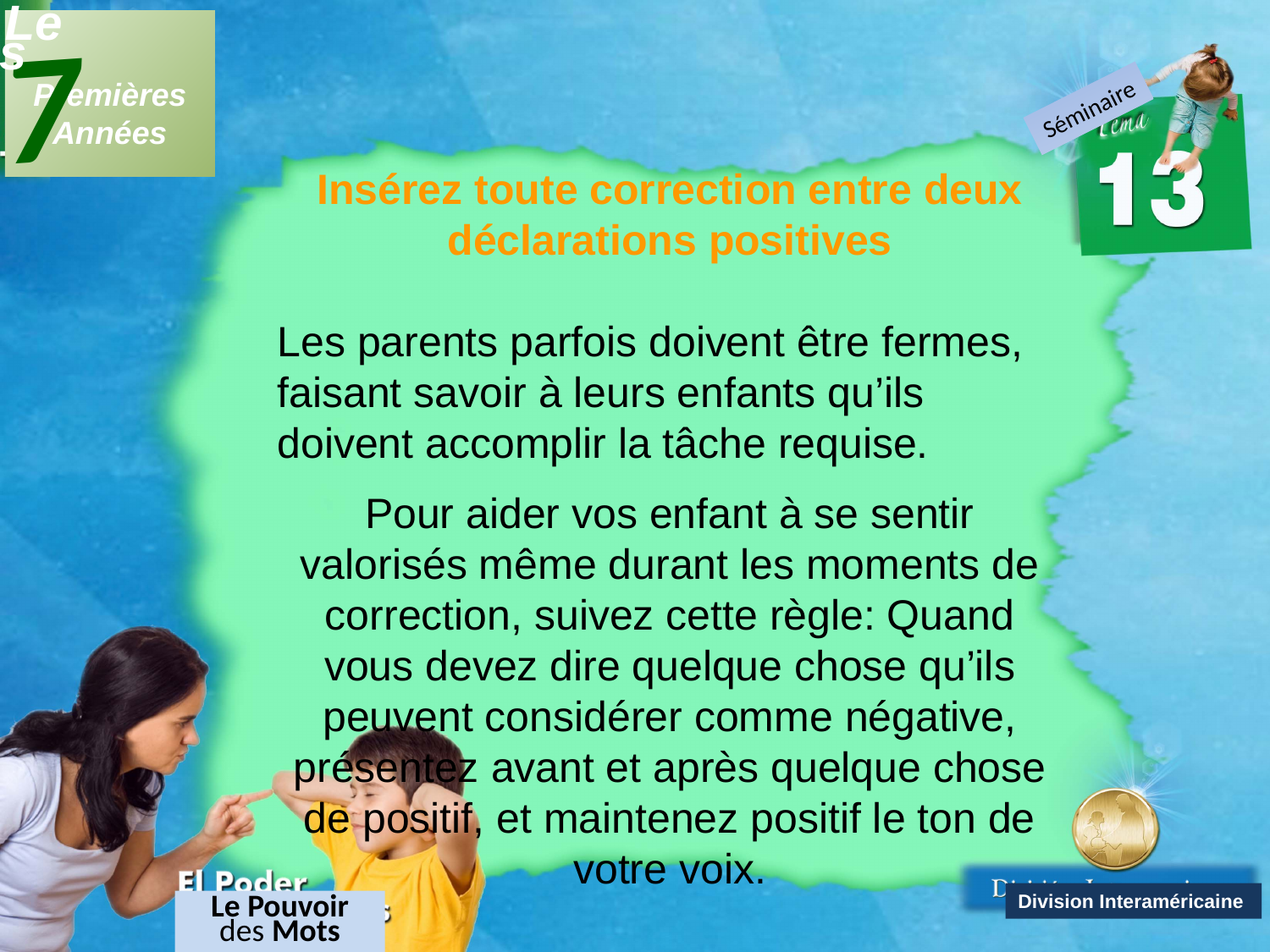

7
Les
         Premières
Années
Séminaire
Insérez toute correction entre deux déclarations positives

Les parents parfois doivent être fermes,  faisant savoir à leurs enfants qu’ils doivent accomplir la tâche requise.

Pour aider vos enfant à se sentir valorisés même durant les moments de correction, suivez cette règle: Quand vous devez dire quelque chose qu’ils peuvent considérer comme négative, présentez avant et après quelque chose de positif, et maintenez positif le ton de votre voix.

Division Interaméricaine
Le Pouvoir des Mots